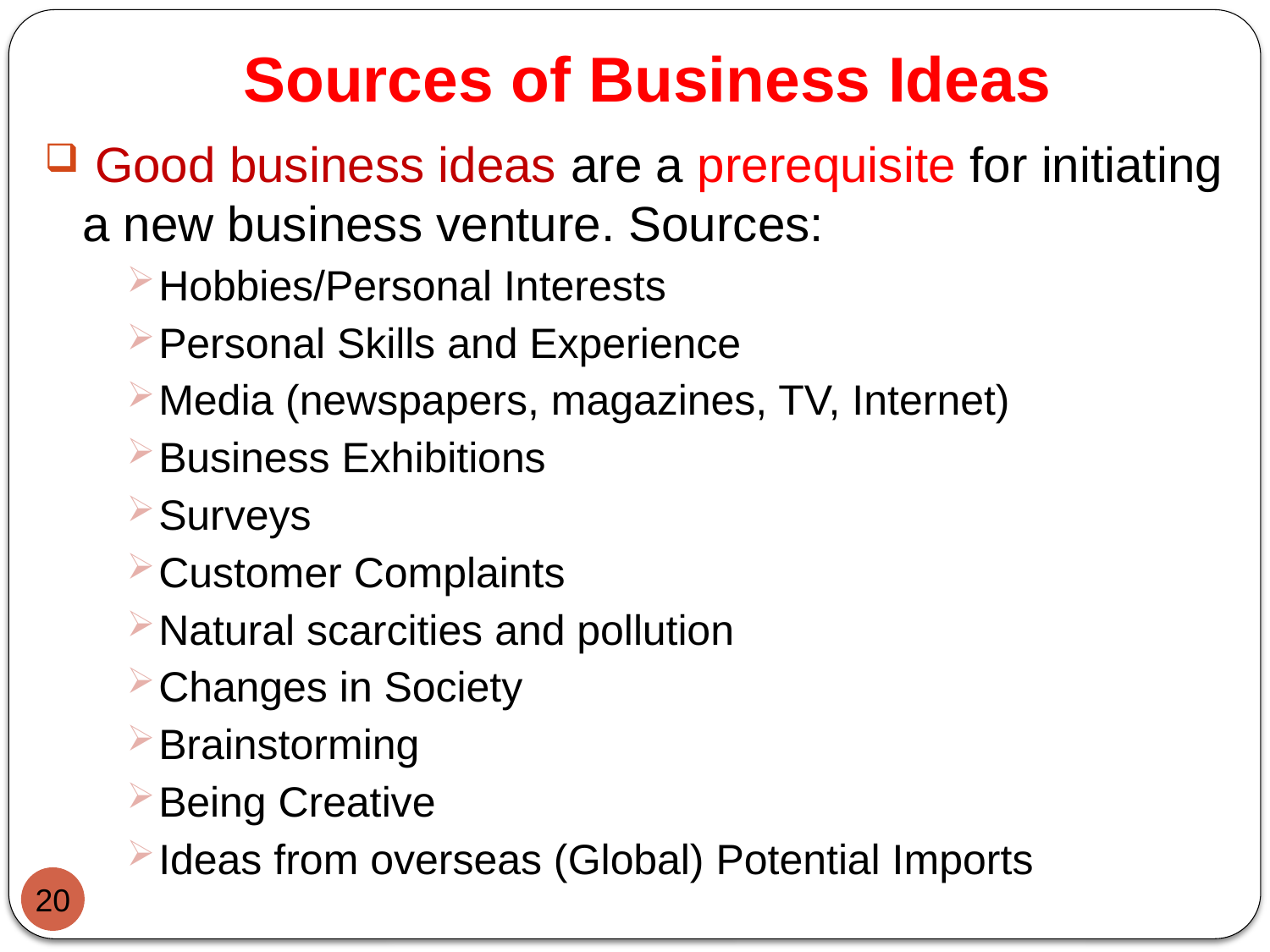

# Sources of Business Ideas
 Good business ideas are a prerequisite for initiating a new business venture. Sources:
Hobbies/Personal Interests
Personal Skills and Experience
Media (newspapers, magazines, TV, Internet)
Business Exhibitions
Surveys
Customer Complaints
Natural scarcities and pollution
Changes in Society
Brainstorming
Being Creative
Ideas from overseas (Global) Potential Imports

20